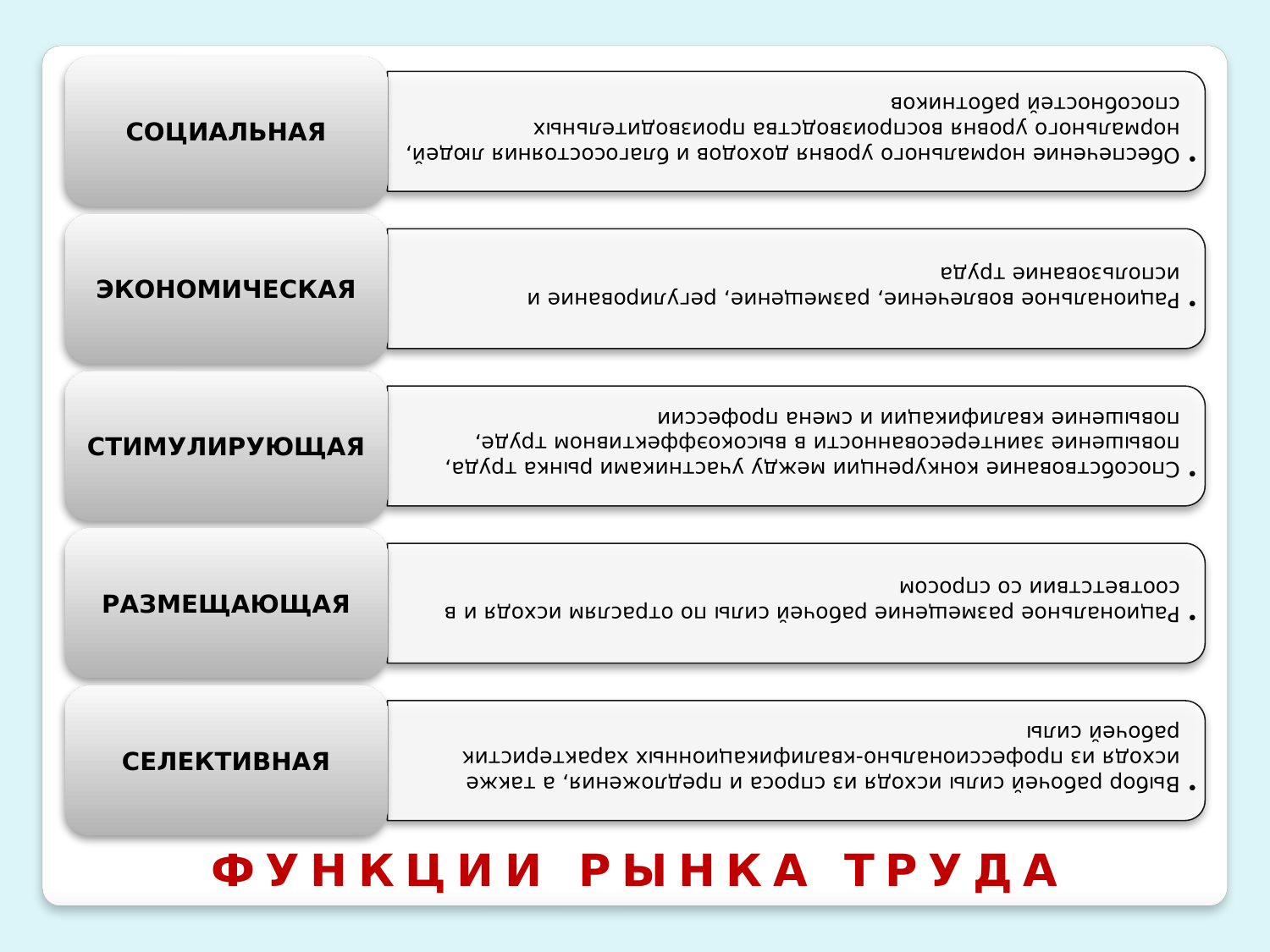

Обеспечение нормального уровня доходов и благосостояния людей, нормального уровня воспроизводства производительных способностей работников
СОЦИАЛЬНАЯ
Рациональное вовлечение, размещение, регулирование и использование труда
ЭКОНОМИЧЕСКАЯ
Способствование конкуренции между участниками рынка труда, повышение заинтересованности в высокоэффективном труде, повышение квалификации и смена профессии
СТИМУЛИРУЮЩАЯ
Рациональное размещение рабочей силы по отраслям исходя и в соответствии со спросом
РАЗМЕЩАЮЩАЯ
Выбор рабочей силы исходя из спроса и предложения, а также исходя из профессионально-квалификационных характеристик рабочей силы
СЕЛЕКТИВНАЯ
ФУНКЦИИ РЫНКА ТРУДА